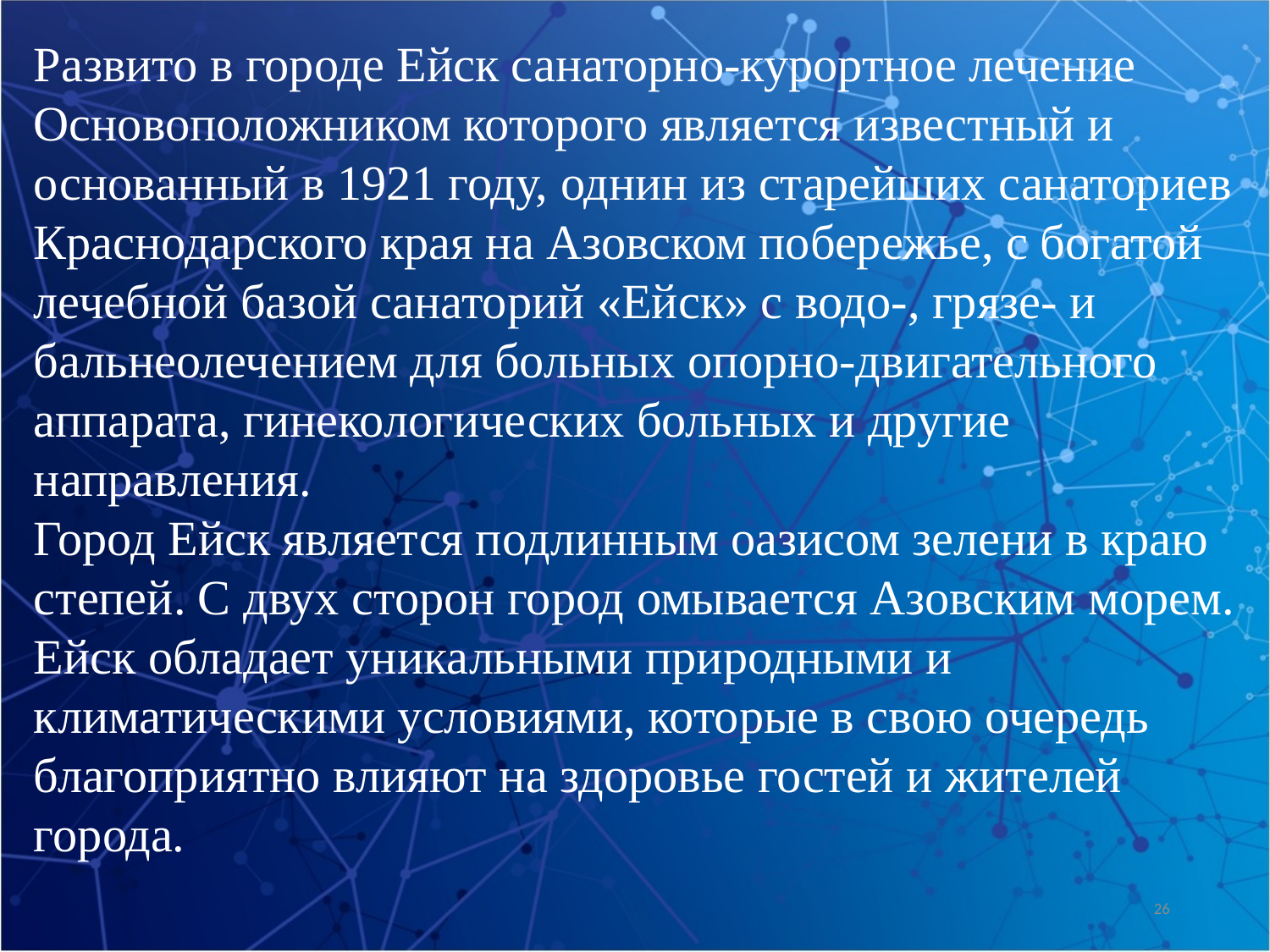

Развито в городе Ейск санаторно-курортное лечение Основоположником которого является известный и основанный в 1921 году, однин из старейших санаториев Краснодарского края на Азовском побережье, с богатой лечебной базой санаторий «Ейск» c водо-, грязе- и бальнеолечением для больных опорно-двигательного аппарата, гинекологических больных и другие направления.
Город Ейск является подлинным оазисом зелени в краю степей. С двух сторон город омывается Азовским морем. Ейск обладает уникальными природными и климатическими условиями, которые в свою очередь благоприятно влияют на здоровье гостей и жителей города.
26